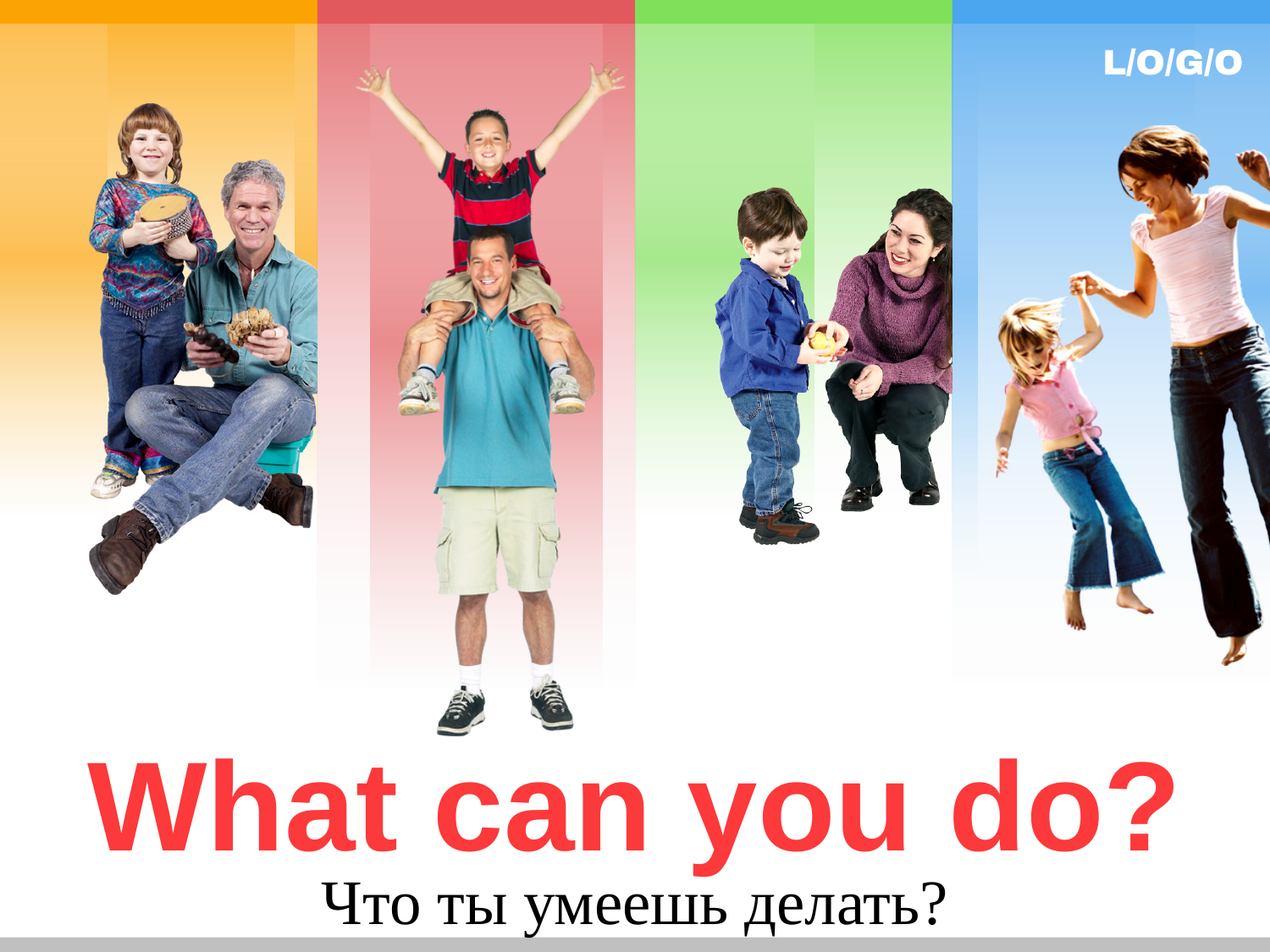

# What can you do?
Что ты умеешь делать?